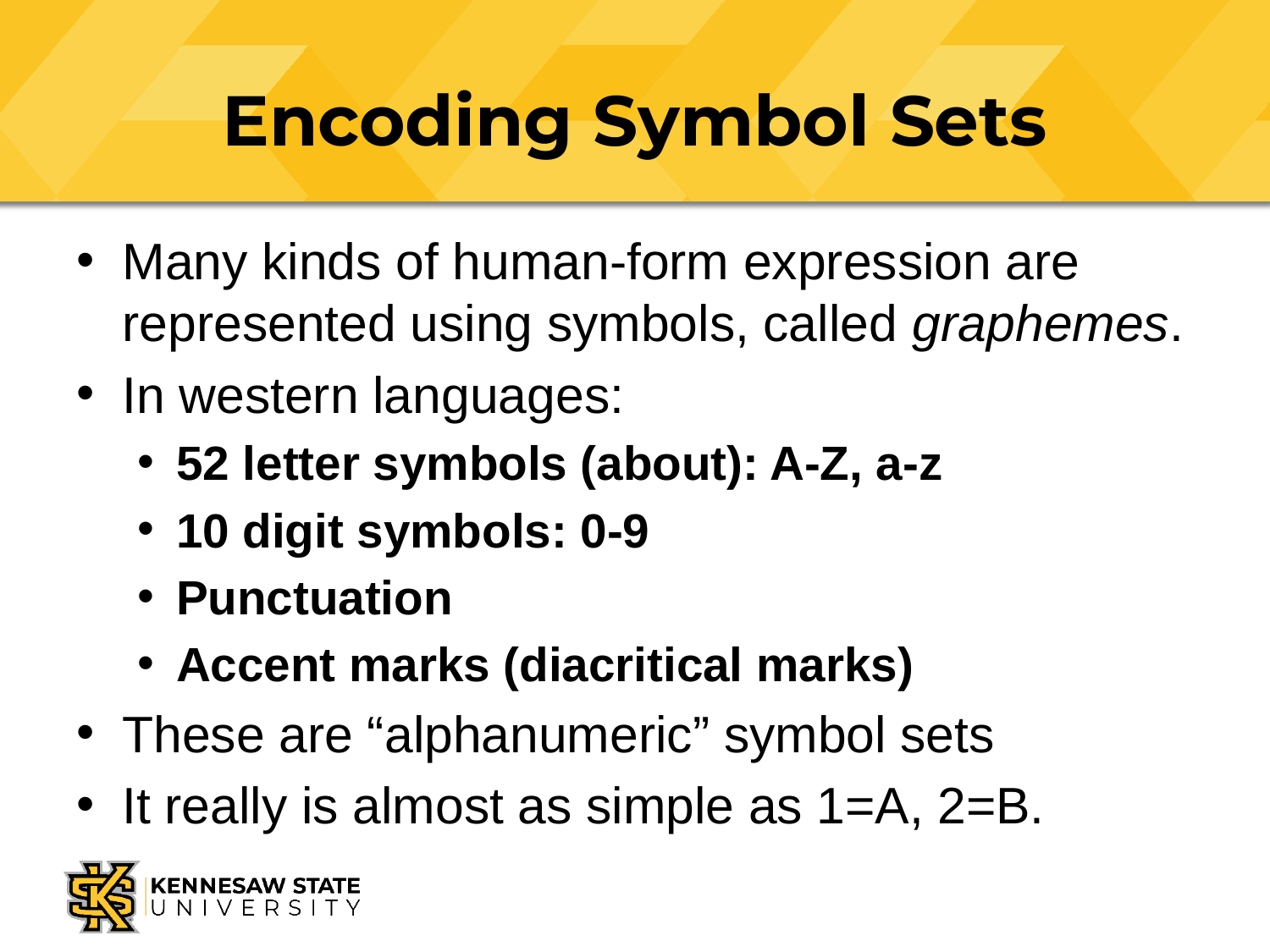

# Encoding Symbol Sets
Many kinds of human-form expression are represented using symbols, called graphemes.
In western languages:
52 letter symbols (about): A-Z, a-z
10 digit symbols: 0-9
Punctuation
Accent marks (diacritical marks)
These are “alphanumeric” symbol sets
It really is almost as simple as 1=A, 2=B.